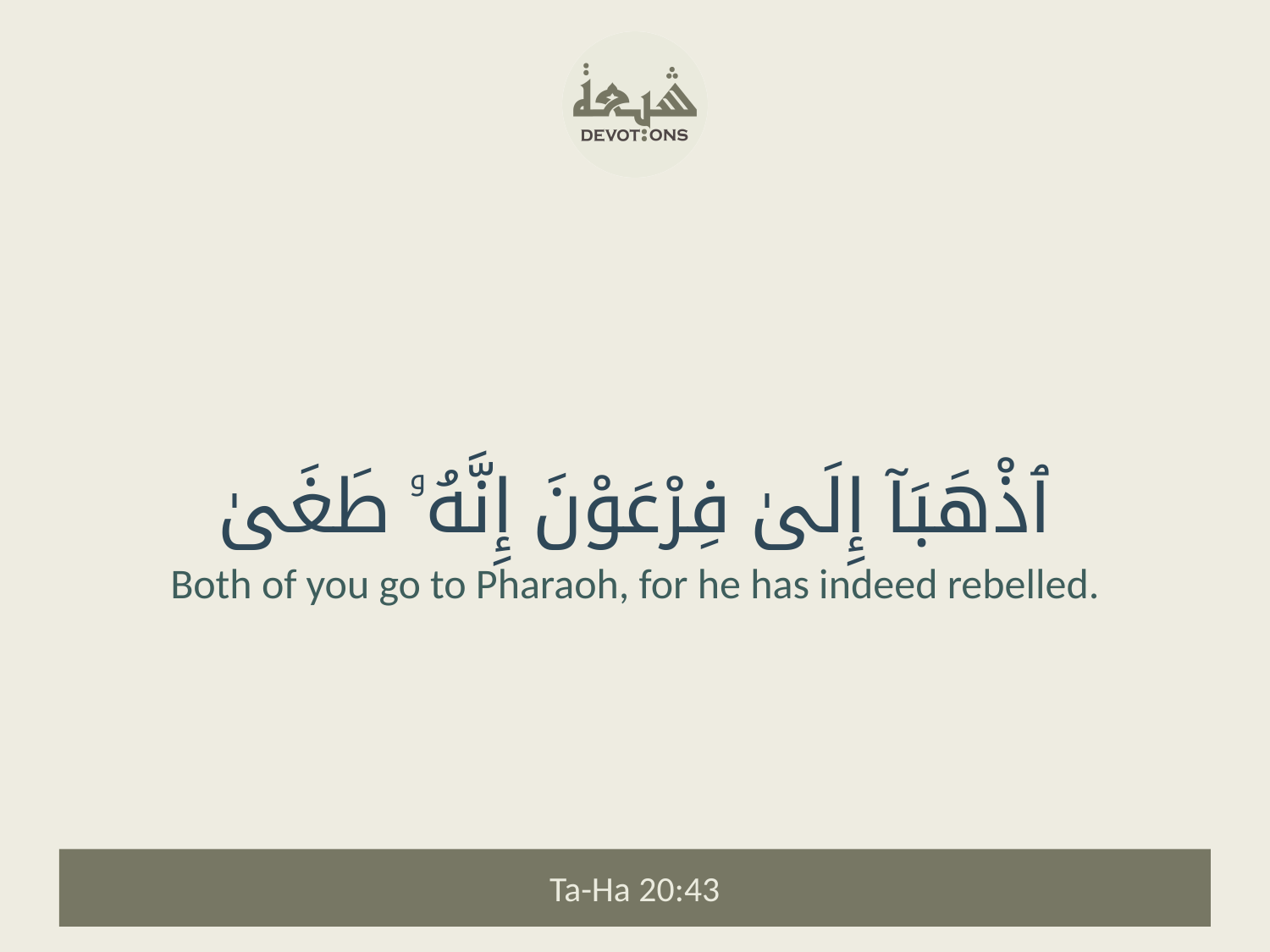

ٱذْهَبَآ إِلَىٰ فِرْعَوْنَ إِنَّهُۥ طَغَىٰ
Both of you go to Pharaoh, for he has indeed rebelled.
Ta-Ha 20:43